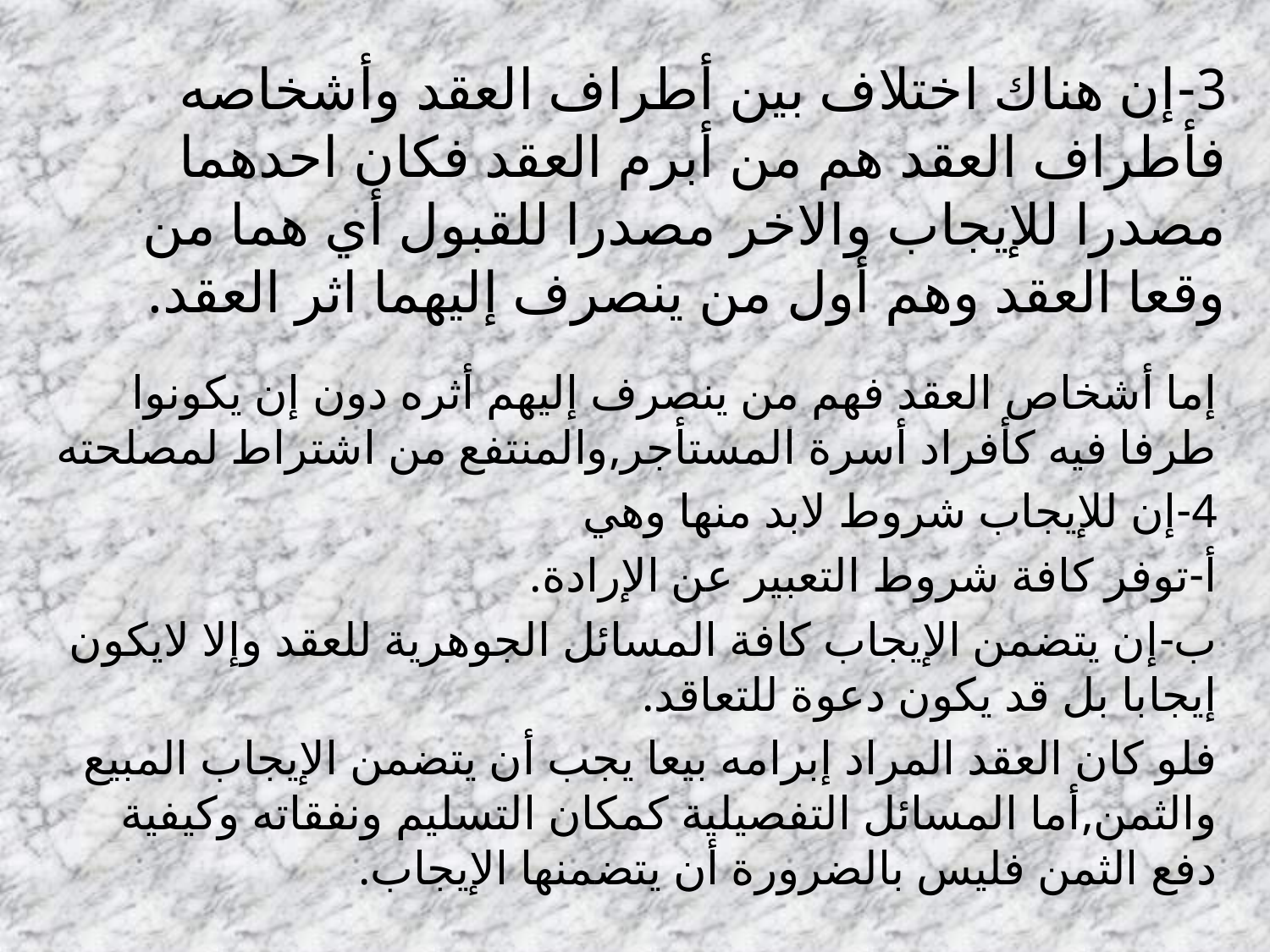

# 3-إن هناك اختلاف بين أطراف العقد وأشخاصه فأطراف العقد هم من أبرم العقد فكان احدهما مصدرا للإيجاب والاخر مصدرا للقبول أي هما من وقعا العقد وهم أول من ينصرف إليهما اثر العقد.
إما أشخاص العقد فهم من ينصرف إليهم أثره دون إن يكونوا طرفا فيه كأفراد أسرة المستأجر,والمنتفع من اشتراط لمصلحته
4-إن للإيجاب شروط لابد منها وهي
أ-توفر كافة شروط التعبير عن الإرادة.
ب-إن يتضمن الإيجاب كافة المسائل الجوهرية للعقد وإلا لايكون إيجابا بل قد يكون دعوة للتعاقد.
فلو كان العقد المراد إبرامه بيعا يجب أن يتضمن الإيجاب المبيع والثمن,أما المسائل التفصيلية كمكان التسليم ونفقاته وكيفية دفع الثمن فليس بالضرورة أن يتضمنها الإيجاب.